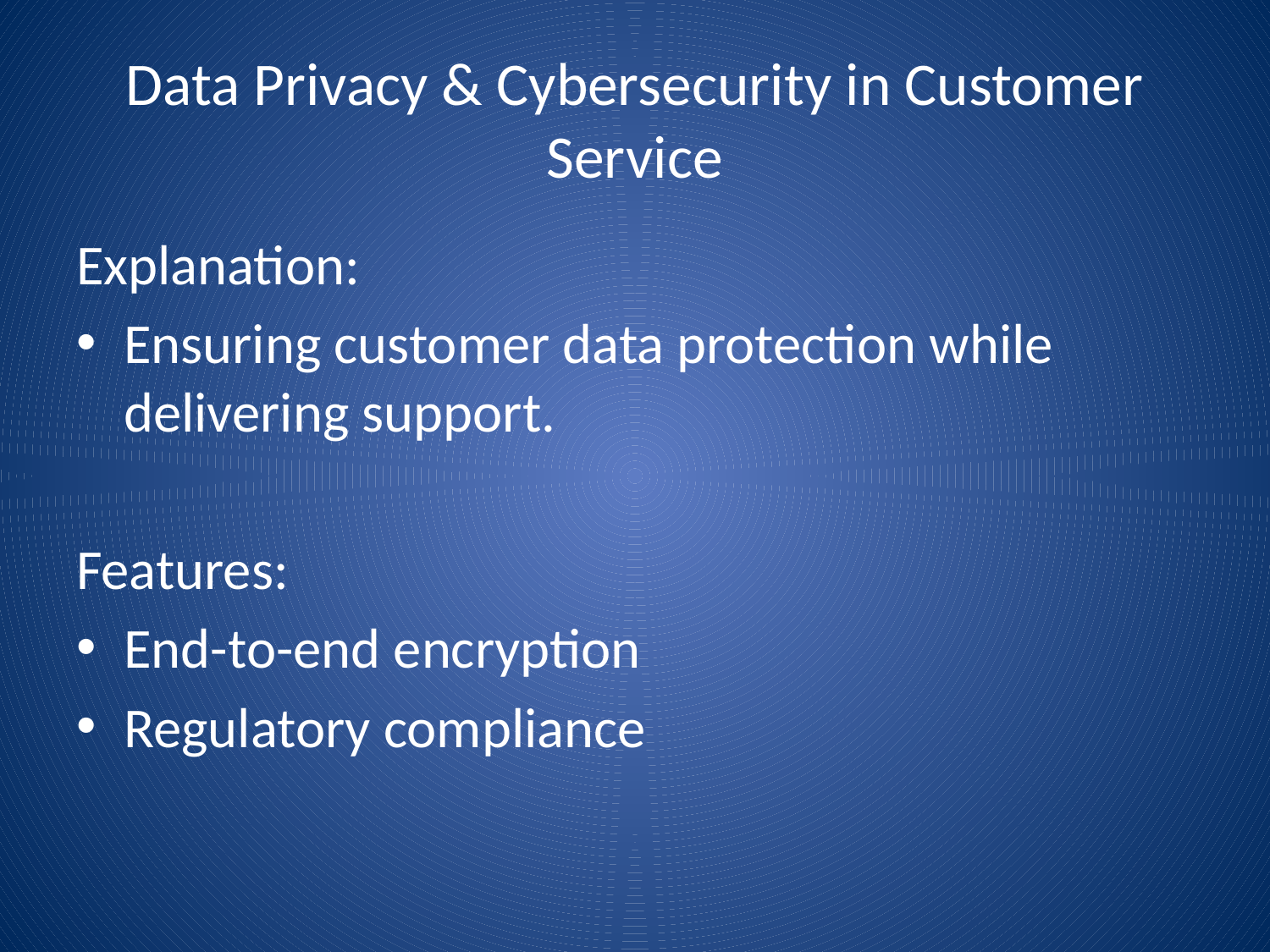

# Data Privacy & Cybersecurity in Customer Service
Explanation:
Ensuring customer data protection while delivering support.

Features:
End-to-end encryption
Regulatory compliance